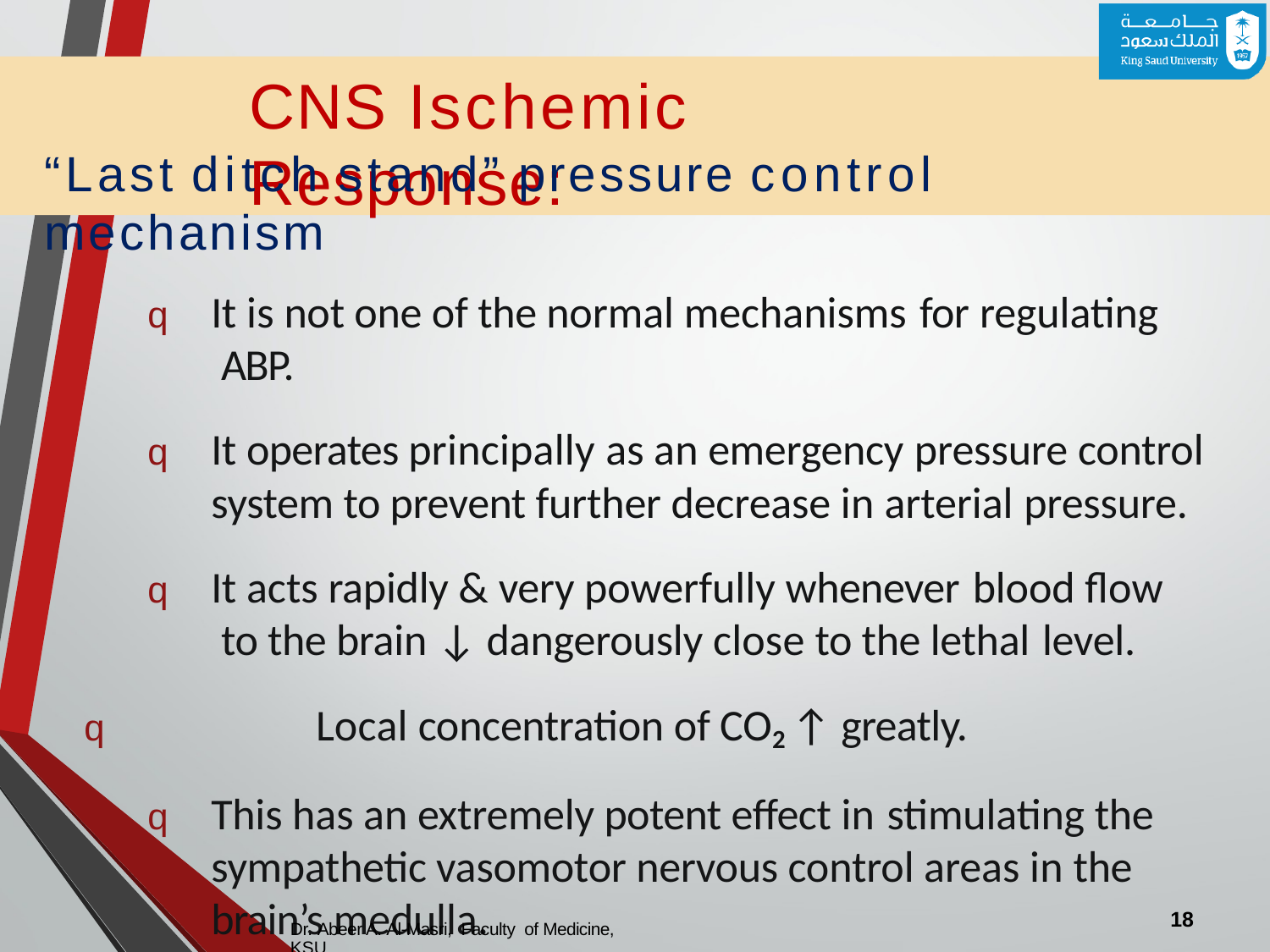

# CNS Ischemic Response:
“Last ditch stand” pressure control mechanism
q	It is not one of the normal mechanisms for regulating  ABP.
q	It operates principally as an emergency pressure control  system to prevent further decrease in arterial pressure.
q	It acts rapidly & very powerfully whenever blood flow  to the brain ↓ dangerously close to the lethal level.
q	Local concentration of CO2 ↑ greatly.
q	This has an extremely potent effect in stimulating the  sympathetic vasomotor nervous control areas in the  brain’s medulla.

18
Dr. Abeer A. Al-Masri,  Faculty  of Medicine,   KSU